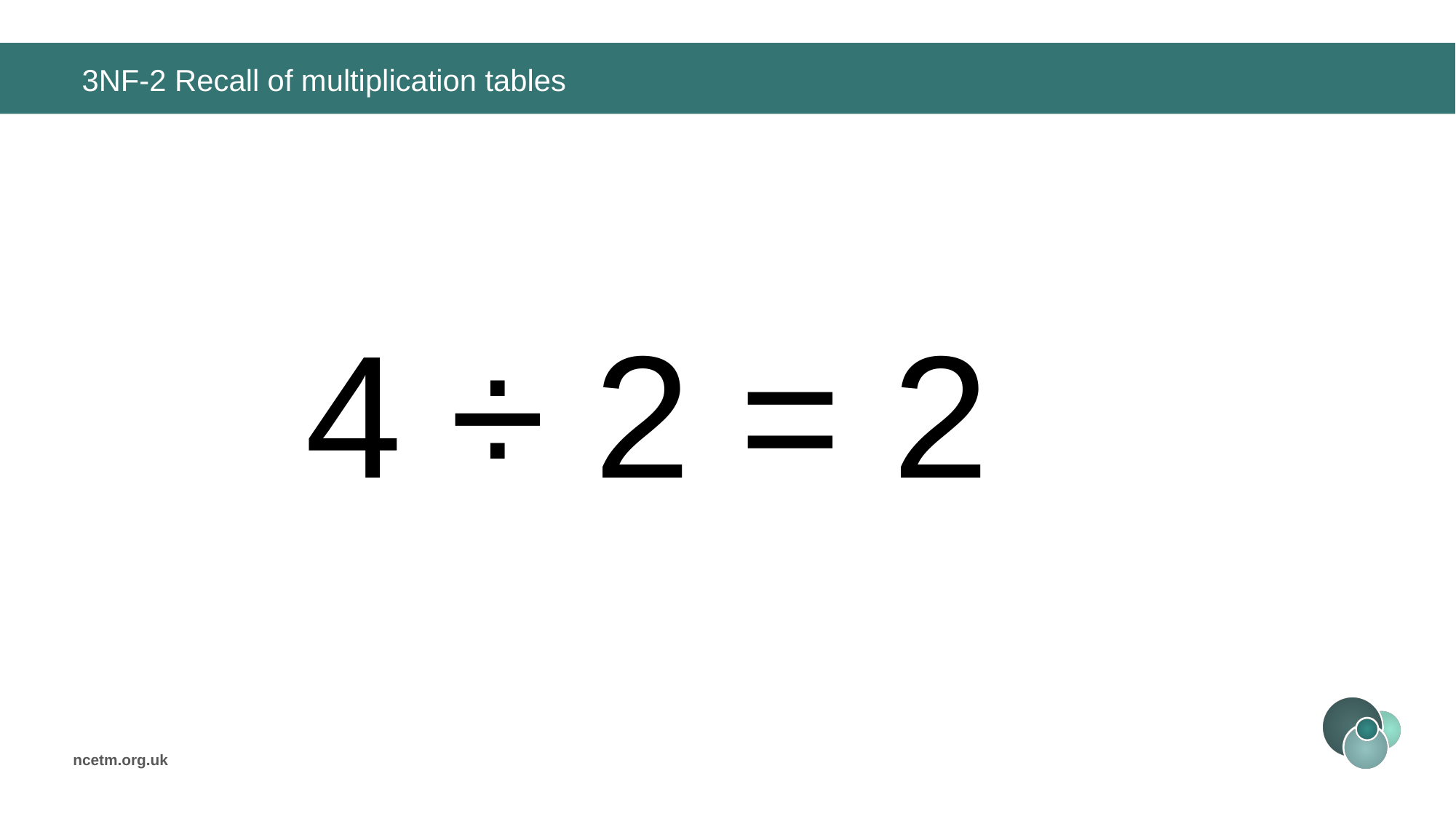

# 3NF-2 Recall of multiplication tables
4 ÷ 2 =
2